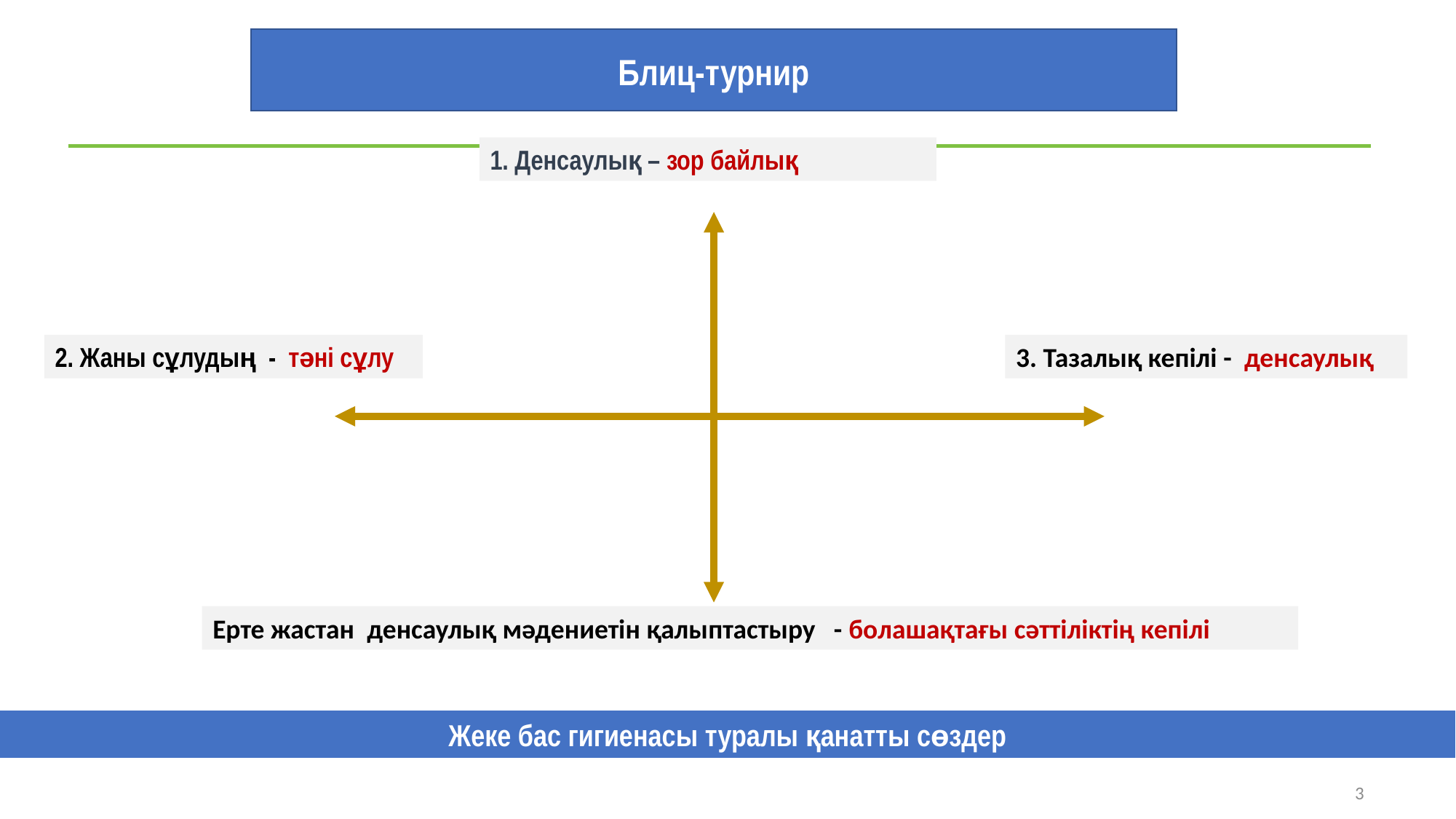

Блиц-турнир
1. Денсаулық – зор байлық
2. Жаны сұлудың  -  тәні сұлу
3. Тазалық кепілі -  денсаулық
Ерте жастан  денсаулық мәдениетін қалыптастыру   - болашақтағы сәттіліктің кепілі
Жеке бас гигиенасы туралы қанатты сөздер
3